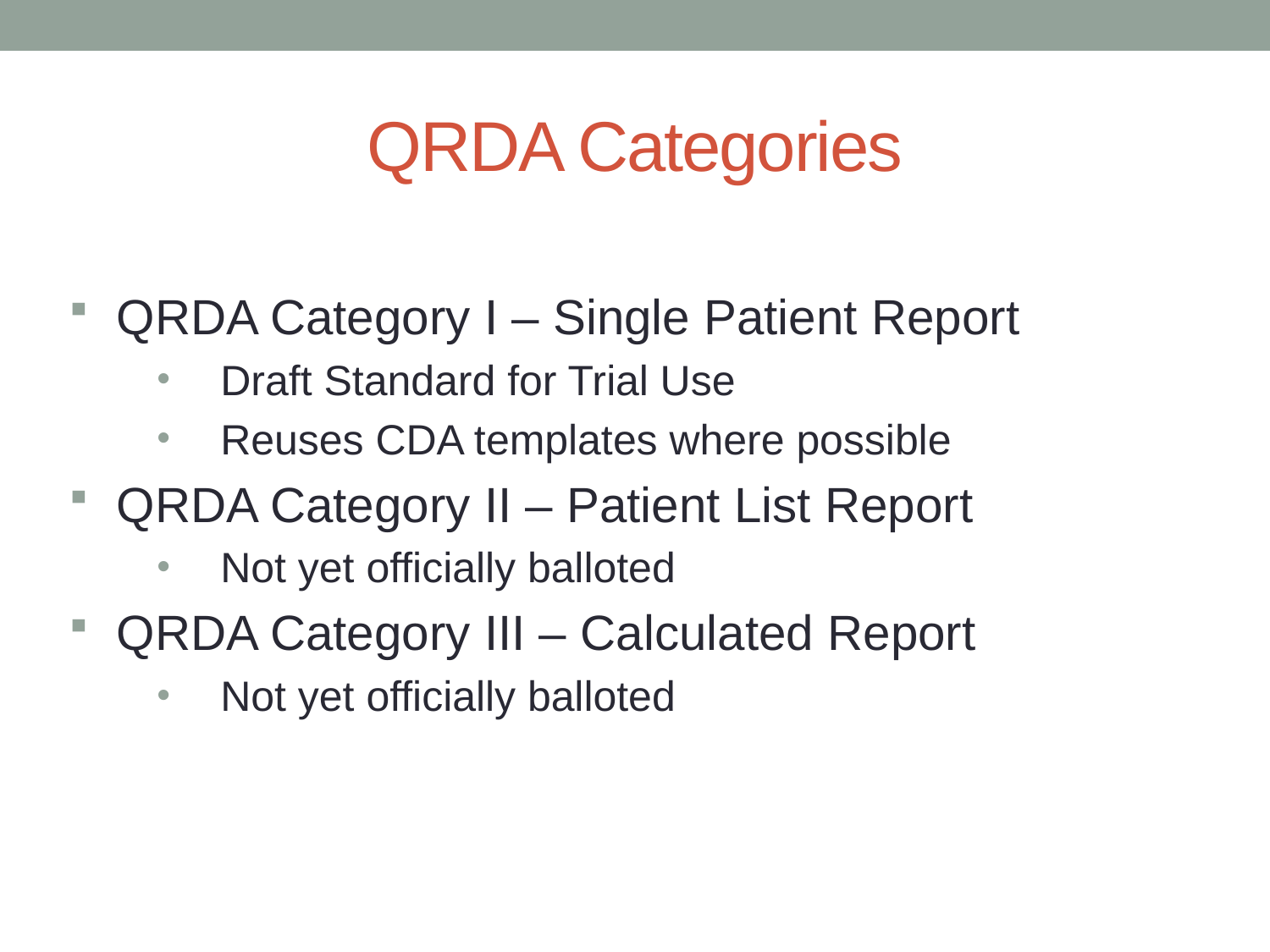

# QRDA Categories
QRDA Category I – Single Patient Report
Draft Standard for Trial Use
Reuses CDA templates where possible
QRDA Category II – Patient List Report
Not yet officially balloted
QRDA Category III – Calculated Report
Not yet officially balloted